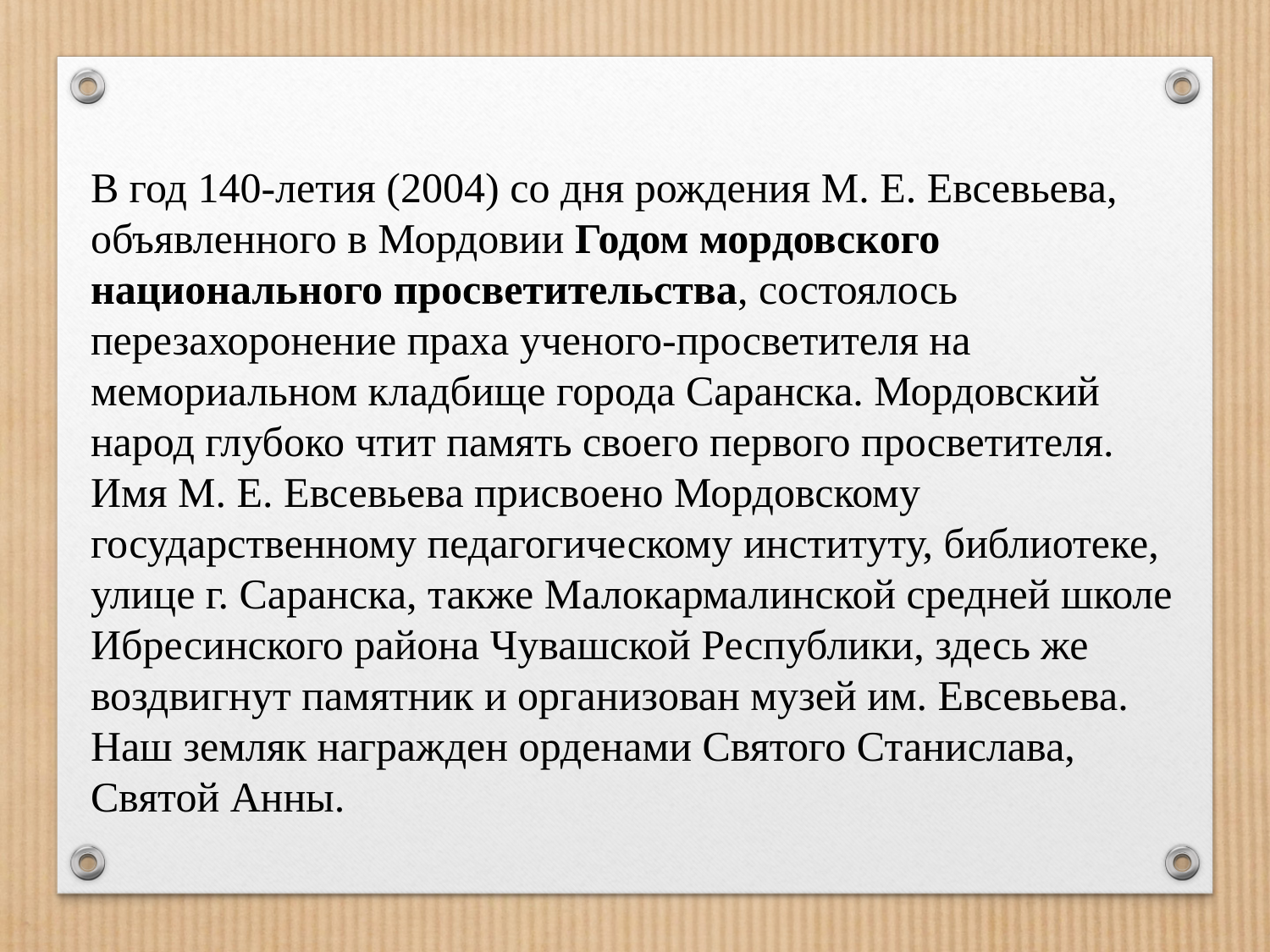

В год 140-летия (2004) со дня рождения М. Е. Евсевьева, объявленного в Мордовии Годом мордовского национального просветительства, состоялось перезахоронение праха ученого-просветителя на мемориальном кладбище города Саранска. Мордовский народ глубоко чтит память своего первого просветителя. Имя М. Е. Евсевьева присвоено Мордовскому государственному педагогическому институту, библиотеке, улице г. Саранска, также Малокармалинской средней школе Ибресинского района Чувашской Республики, здесь же воздвигнут памятник и организован музей им. Евсевьева. Наш земляк награжден орденами Святого Станислава, Святой Анны.